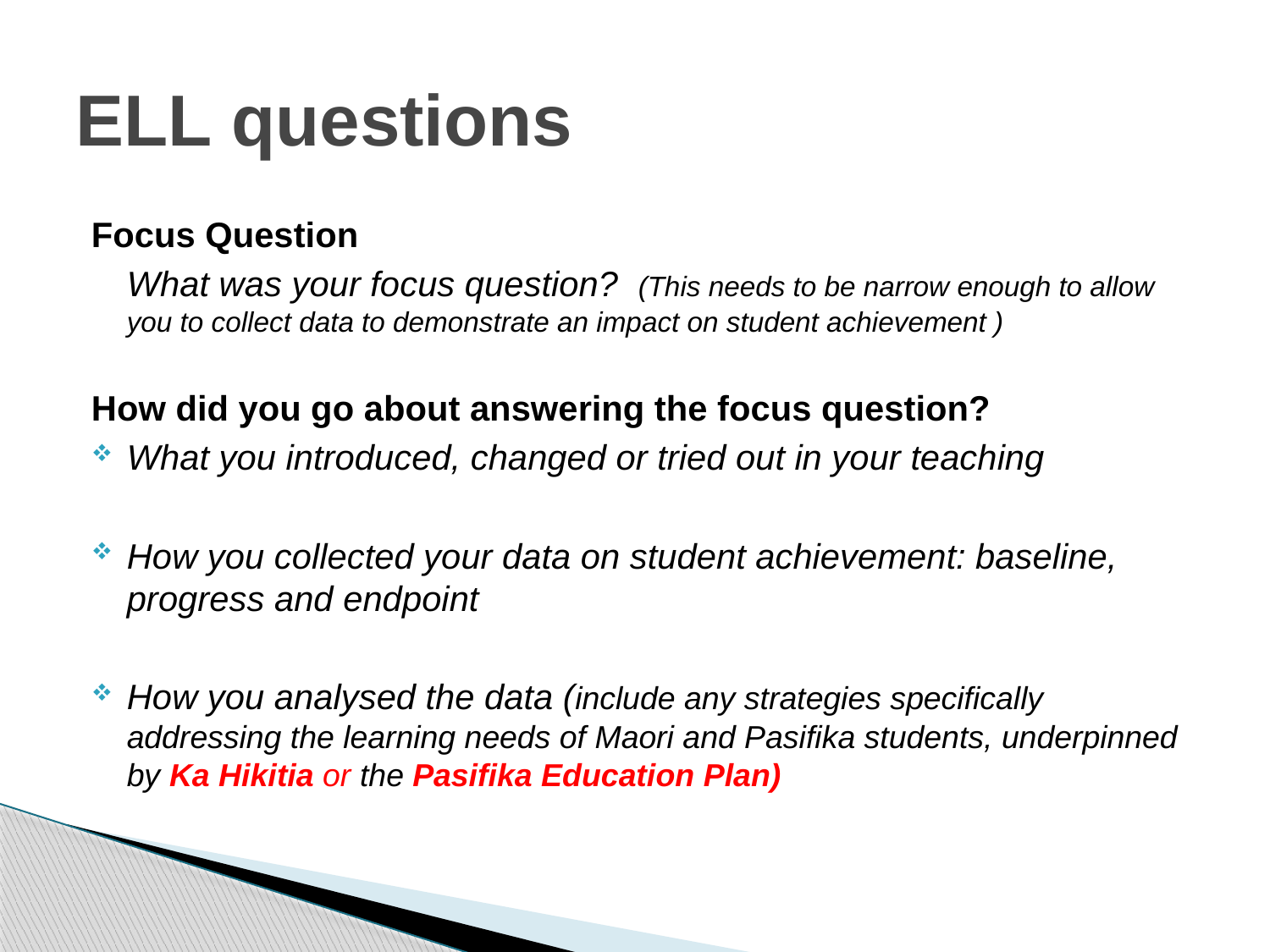

# ELL questions
Focus Question
	What was your focus question?  (This needs to be narrow enough to allow you to collect data to demonstrate an impact on student achievement )

How did you go about answering the focus question?
What you introduced, changed or tried out in your teaching

How you collected your data on student achievement: baseline, progress and endpoint

How you analysed the data (include any strategies specifically addressing the learning needs of Maori and Pasifika students, underpinned by Ka Hikitia or the Pasifika Education Plan)